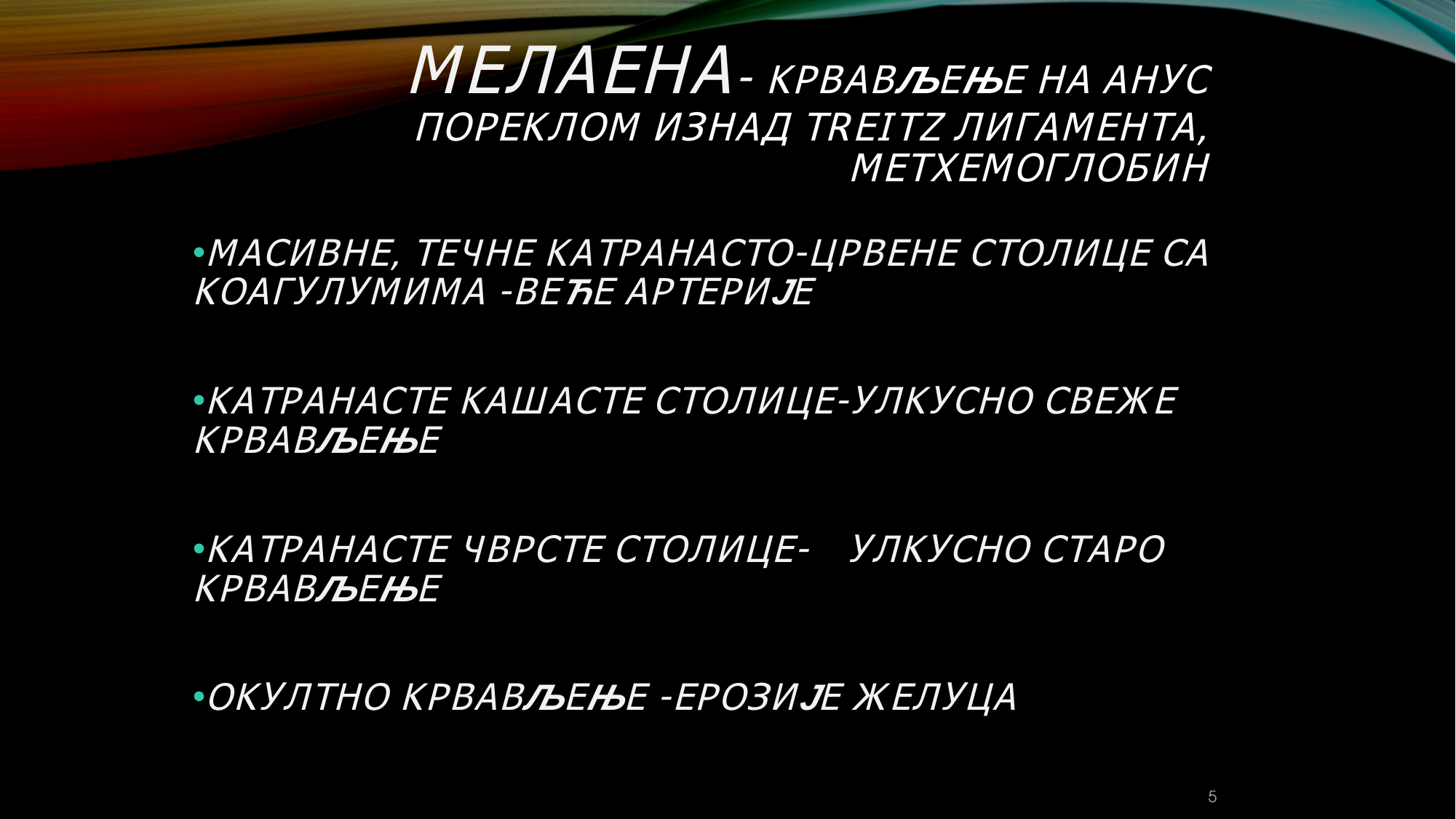

# МЕЛAЕНА- КРВАВЉЕЊЕ НА АНУС ПОРЕКЛОМ ИЗНАД Тreitz ЛИГАМЕНТА, МЕТХЕМОГЛОБИН
МАСИВНЕ, ТЕЧНЕ КАТРАНАСТО-ЦРВЕНЕ СТОЛИЦЕ СА КОАГУЛУМИМА -ВЕЋЕ АРТЕРИЈЕ

КАТРАНАСТЕ КАШАСТЕ СТОЛИЦЕ-УЛКУСНО СВЕЖЕ КРВАВЉЕЊЕ

КАТРАНАСТЕ ЧВРСТЕ СТОЛИЦЕ-	УЛКУСНО СТАРО КРВАВЉЕЊЕ

ОКУЛТНО КРВАВЉЕЊЕ -ЕРОЗИЈЕ ЖЕЛУЦА

5